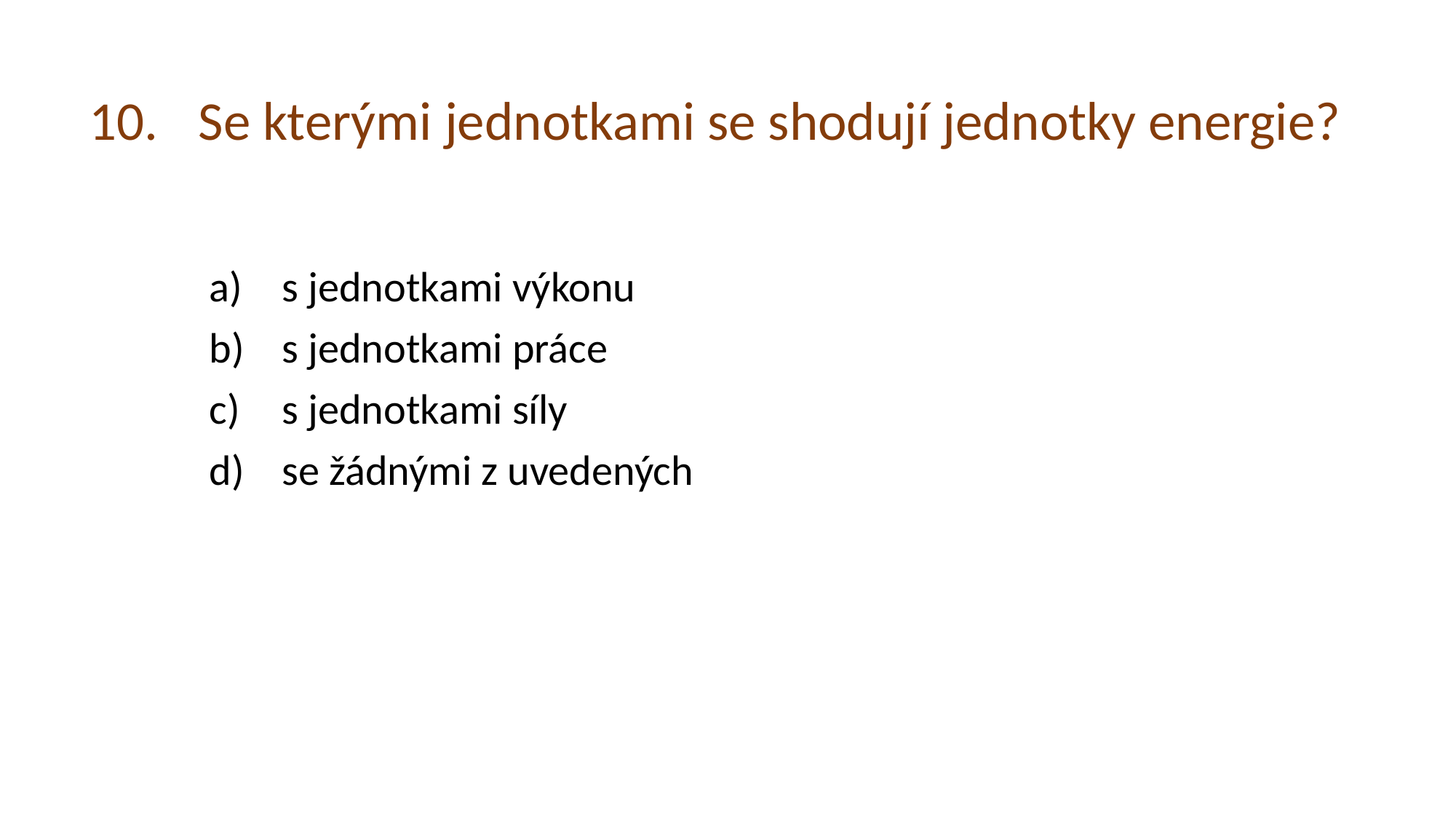

# 10.	Se kterými jednotkami se shodují jednotky energie?
s jednotkami výkonu
s jednotkami práce
s jednotkami síly
se žádnými z uvedených